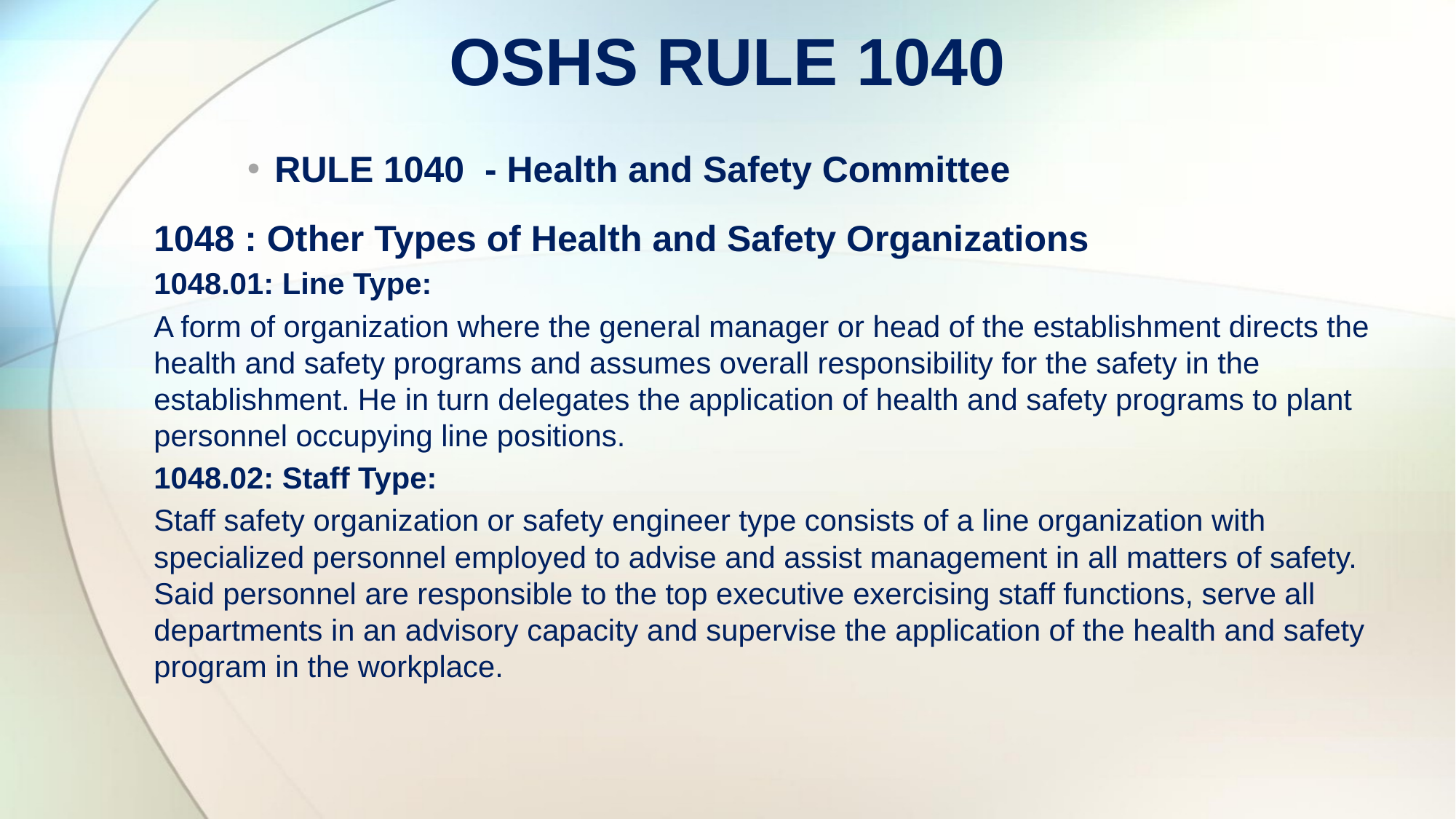

# OSHS RULE 1040
RULE 1040  - Health and Safety Committee
1048 : Other Types of Health and Safety Organizations
1048.01: Line Type:
A form of organization where the general manager or head of the establishment directs the health and safety programs and assumes overall responsibility for the safety in the establishment. He in turn delegates the application of health and safety programs to plant personnel occupying line positions.
1048.02: Staff Type:
Staff safety organization or safety engineer type consists of a line organization with specialized personnel employed to advise and assist management in all matters of safety. Said personnel are responsible to the top executive exercising staff functions, serve all departments in an advisory capacity and supervise the application of the health and safety program in the workplace.